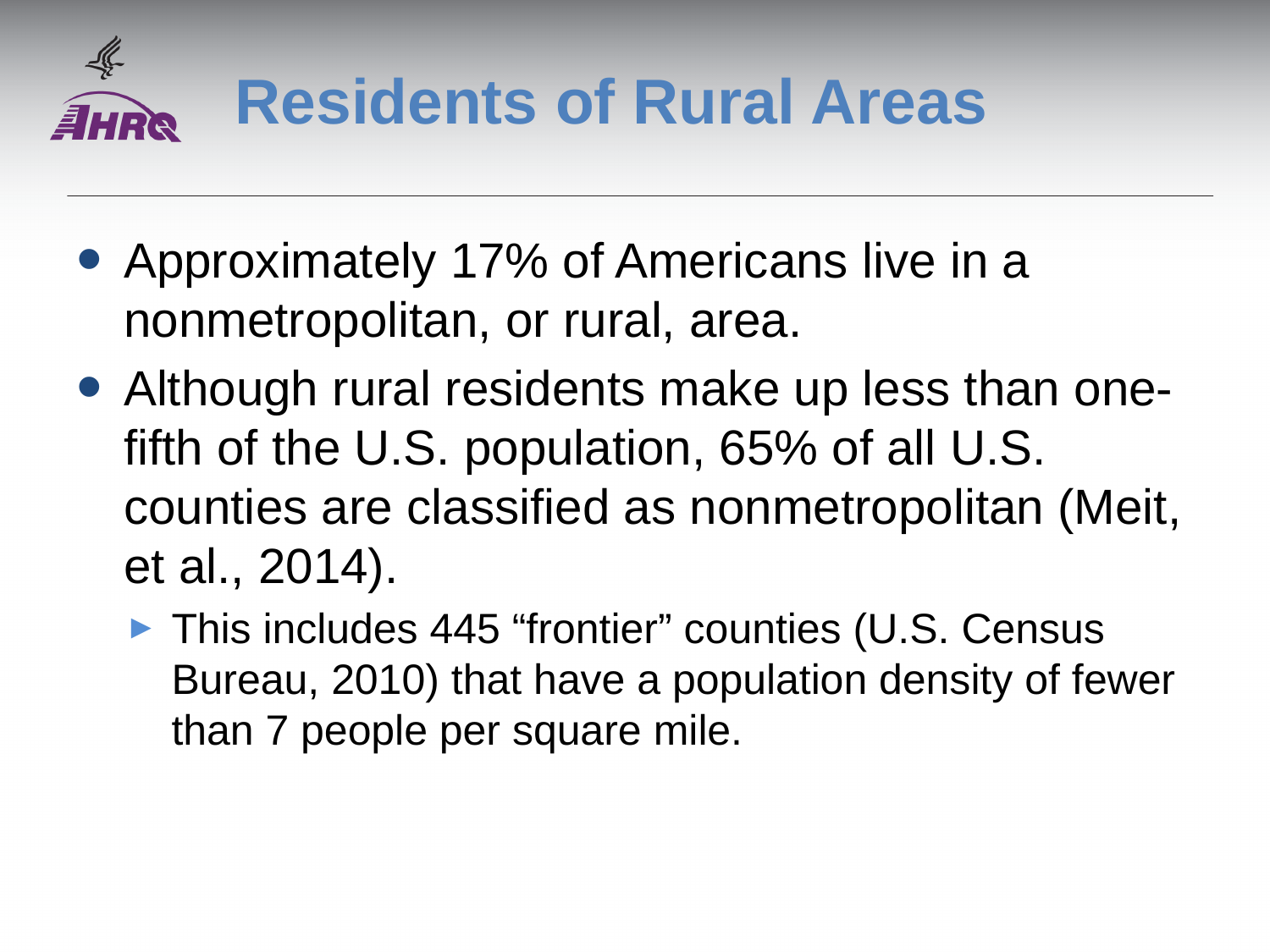

# Residents of Rural Areas
Approximately 17% of Americans live in a nonmetropolitan, or rural, area.
Although rural residents make up less than one-fifth of the U.S. population, 65% of all U.S. counties are classified as nonmetropolitan (Meit, et al., 2014).
This includes 445 “frontier” counties (U.S. Census Bureau, 2010) that have a population density of fewer than 7 people per square mile.